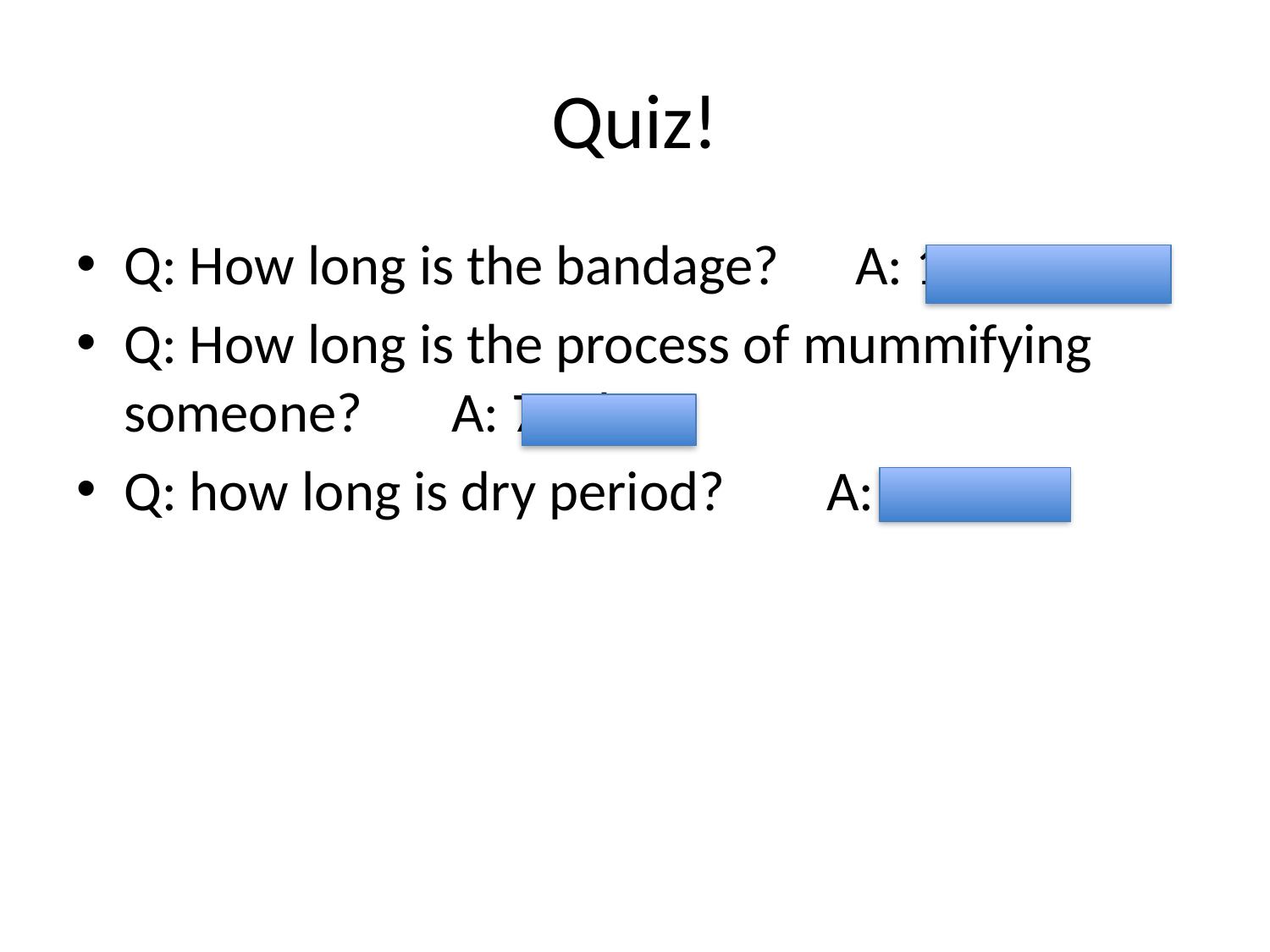

# Quiz!
Q: How long is the bandage?      A: 1200 yards
Q: How long is the process of mummifying someone?       A: 70 days
Q: how long is dry period?        A: 40 days